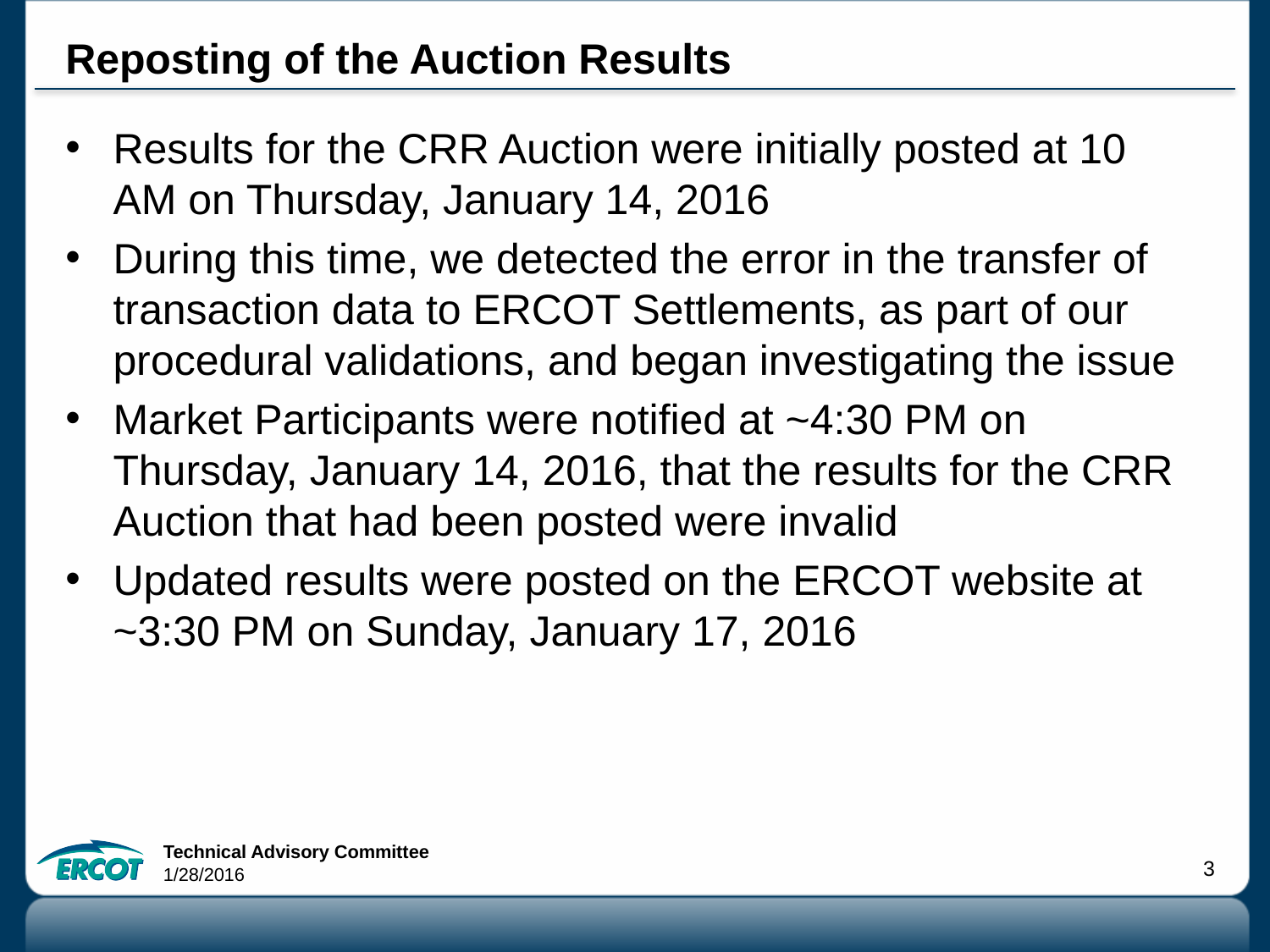

# Reposting of the Auction Results
Results for the CRR Auction were initially posted at 10 AM on Thursday, January 14, 2016
During this time, we detected the error in the transfer of transaction data to ERCOT Settlements, as part of our procedural validations, and began investigating the issue
Market Participants were notified at ~4:30 PM on Thursday, January 14, 2016, that the results for the CRR Auction that had been posted were invalid
Updated results were posted on the ERCOT website at ~3:30 PM on Sunday, January 17, 2016